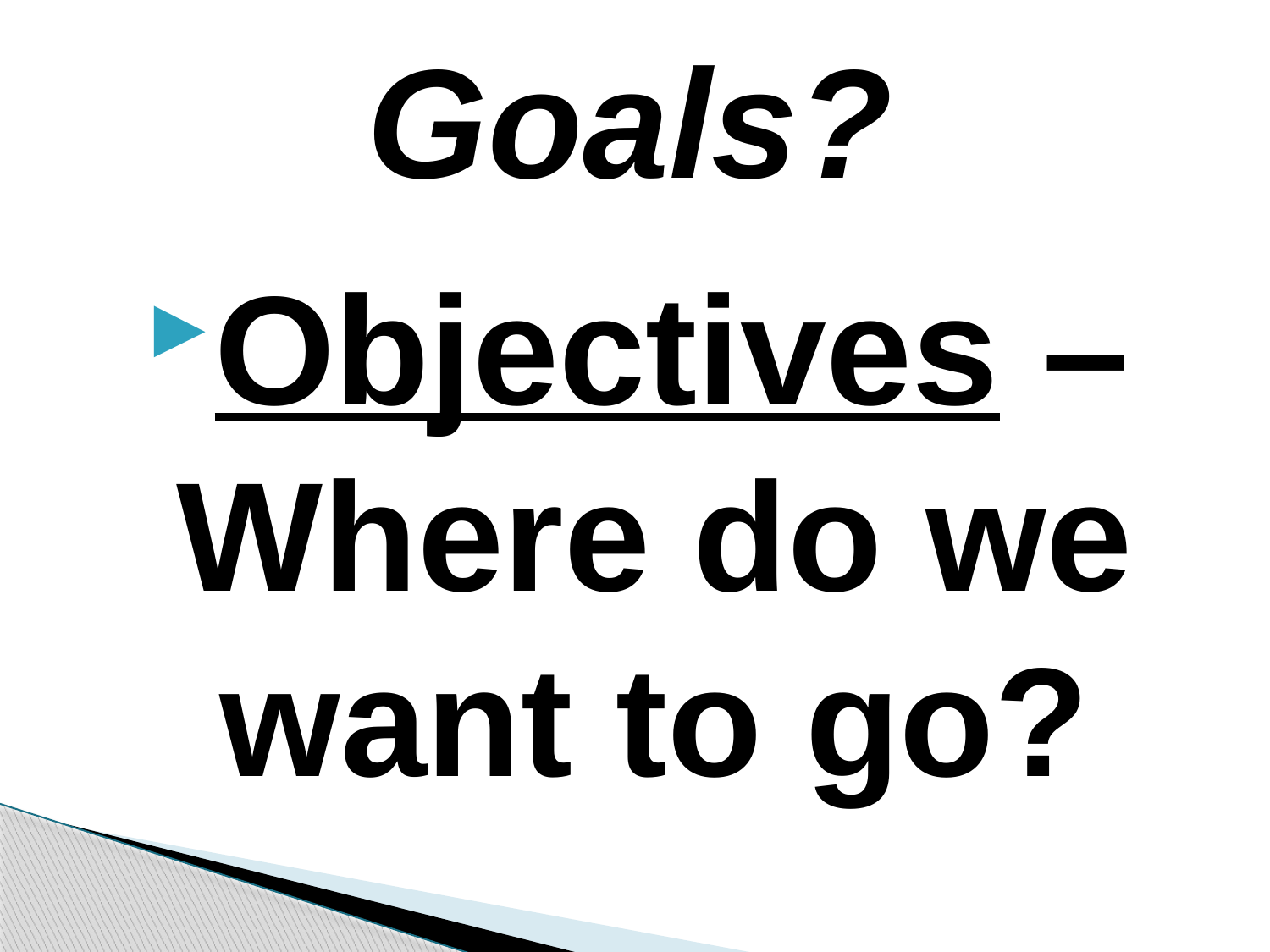

# Goals?
Objectives – Where do we want to go?